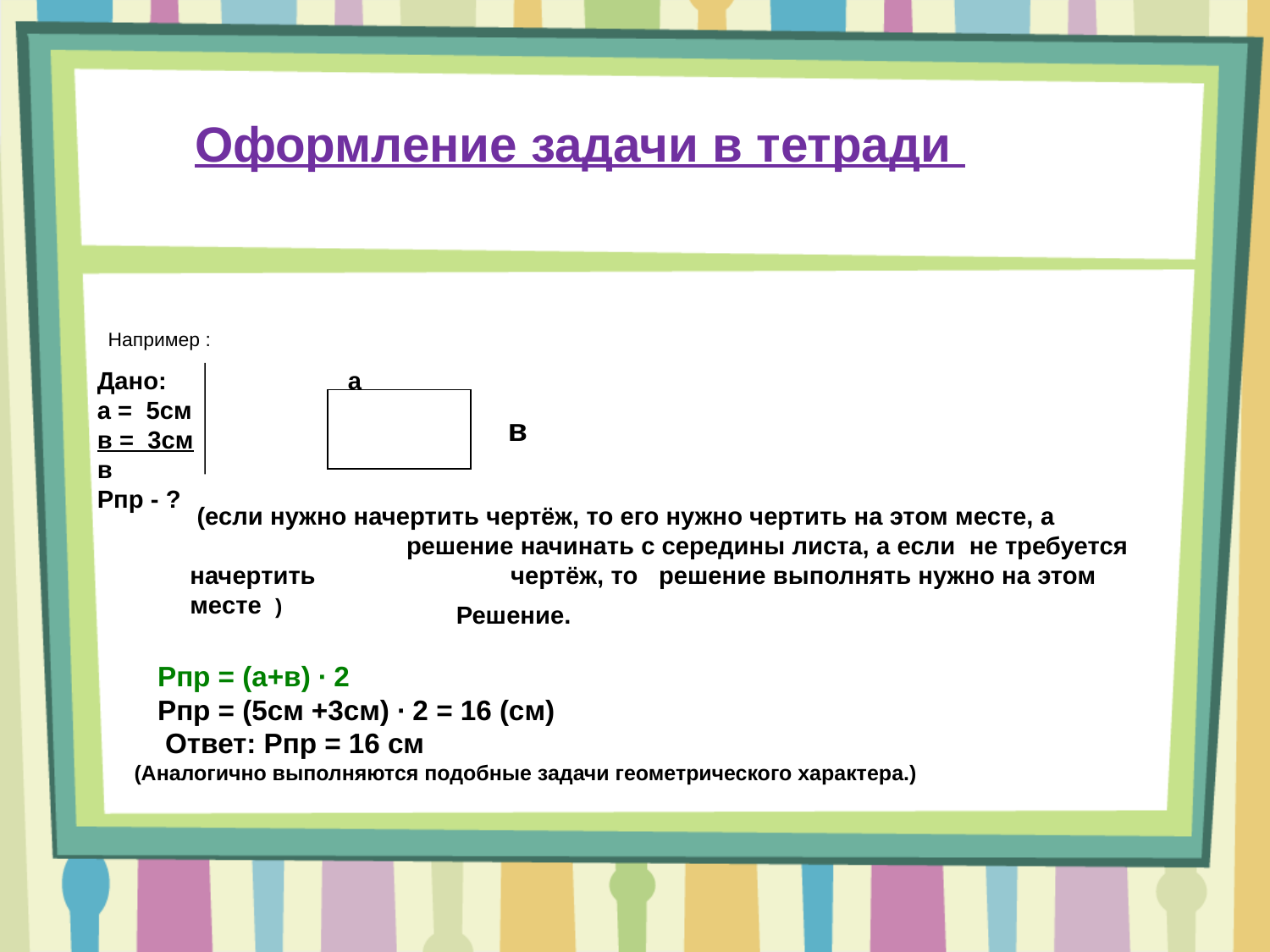

Оформление задачи в тетради
Например :

Дано:                          а
а =  5см
в =  3см                                                       в
Рпр - ?

в
 (если нужно начертить чертёж, то его нужно чертить на этом месте, а
                               решение начинать с середины листа, а если  не требуется начертить                            чертёж, то   решение выполнять нужно на этом месте  )
                                                                       Решение.

      Рпр = (а+в) ∙ 2
      Рпр = (5см +3см) ∙ 2 = 16 (см)
       Ответ: Рпр = 16 см
    (Аналогично выполняются подобные задачи геометрического характера.)